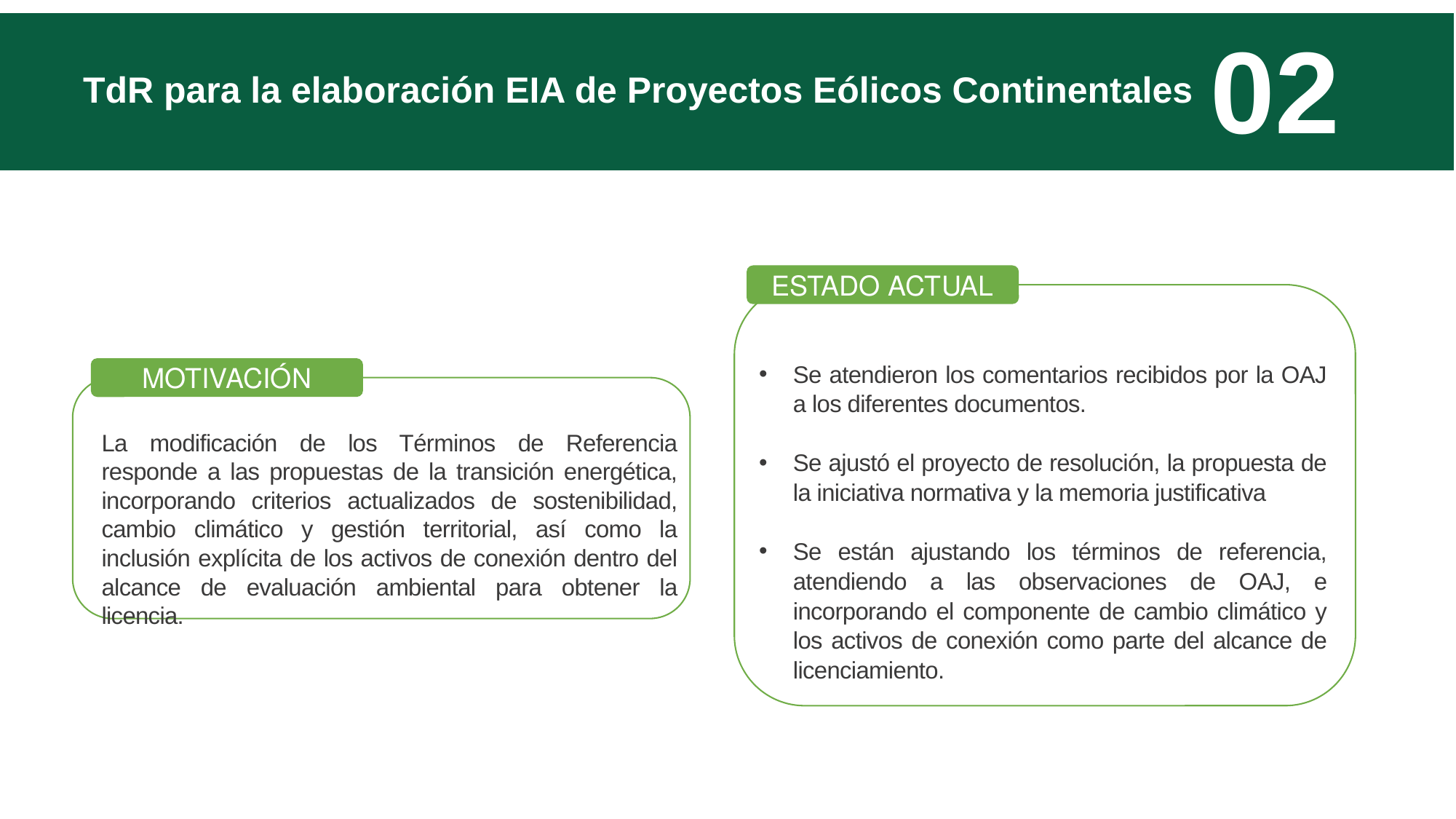

02
TdR para la elaboración EIA de Proyectos Eólicos Continentales
ESTADO ACTUAL

MOTIVACIÓN
Se atendieron los comentarios recibidos por la OAJ a los diferentes documentos.

Se ajustó el proyecto de resolución, la propuesta de la iniciativa normativa y la memoria justificativa

Se están ajustando los términos de referencia, atendiendo a las observaciones de OAJ, e incorporando el componente de cambio climático y los activos de conexión como parte del alcance de licenciamiento.

La modificación de los Términos de Referencia responde a las propuestas de la transición energética, incorporando criterios actualizados de sostenibilidad, cambio climático y gestión territorial, así como la inclusión explícita de los activos de conexión dentro del alcance de evaluación ambiental para obtener la licencia.